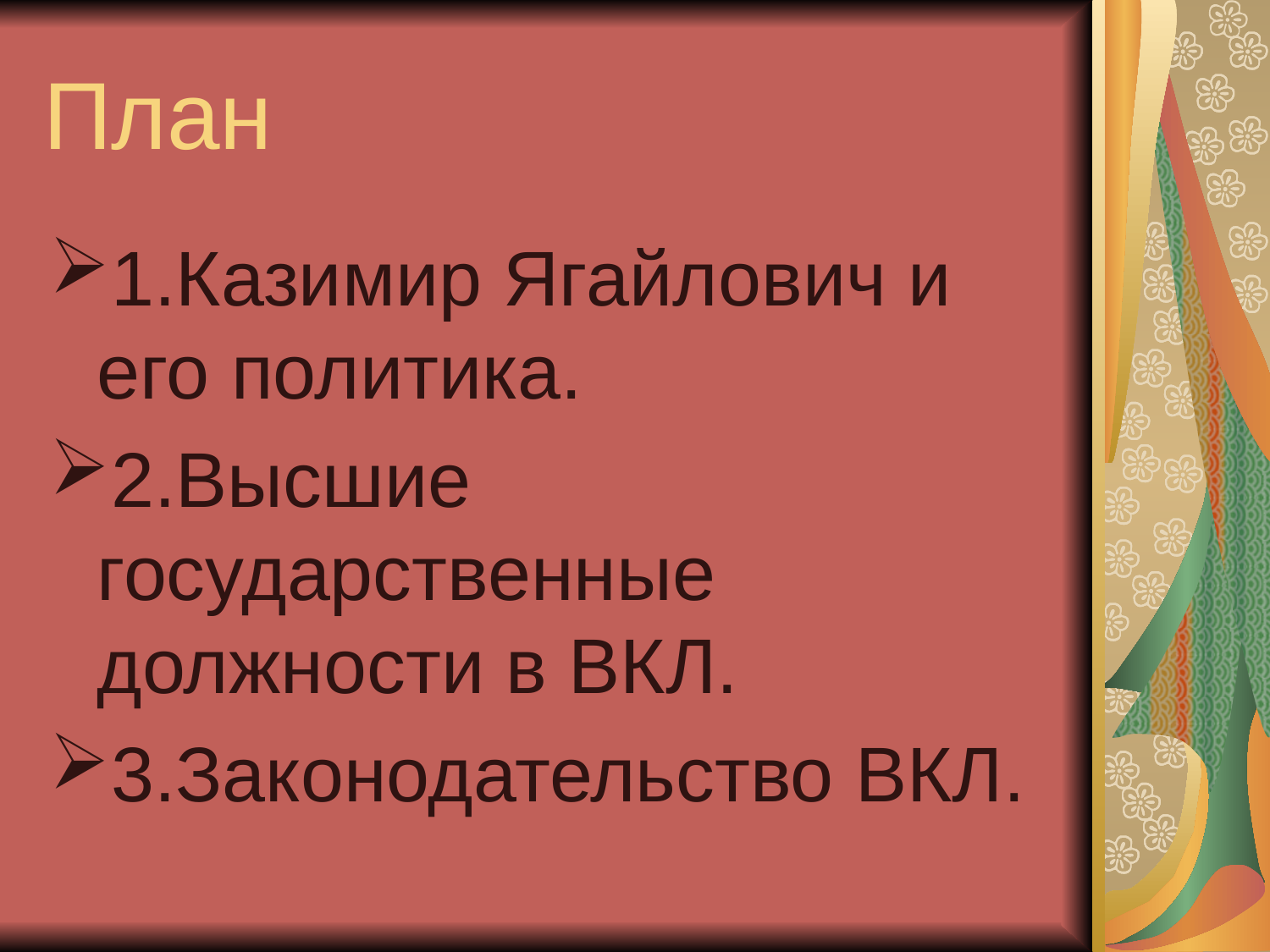

# План
1.Казимир Ягайлович и его политика.
2.Высшие государственные должности в ВКЛ.
3.Законодательство ВКЛ.